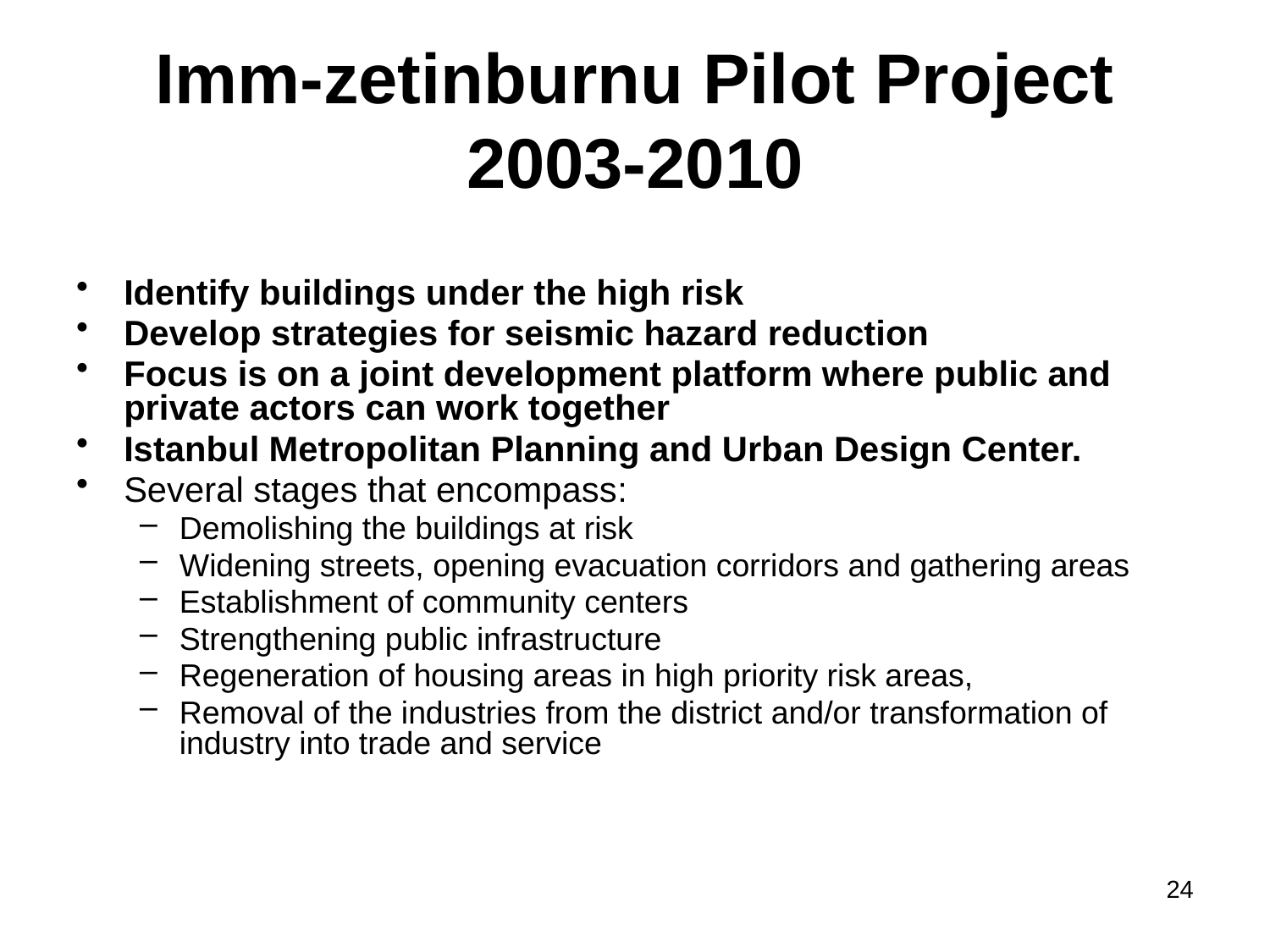

# Imm-zetinburnu Pilot Project 2003-2010

Identify buildings under the high risk
Develop strategies for seismic hazard reduction
Focus is on a joint development platform where public and private actors can work together
Istanbul Metropolitan Planning and Urban Design Center.
Several stages that encompass:
Demolishing the buildings at risk
Widening streets, opening evacuation corridors and gathering areas
Establishment of community centers
Strengthening public infrastructure
Regeneration of housing areas in high priority risk areas,
Removal of the industries from the district and/or transformation of industry into trade and service
24